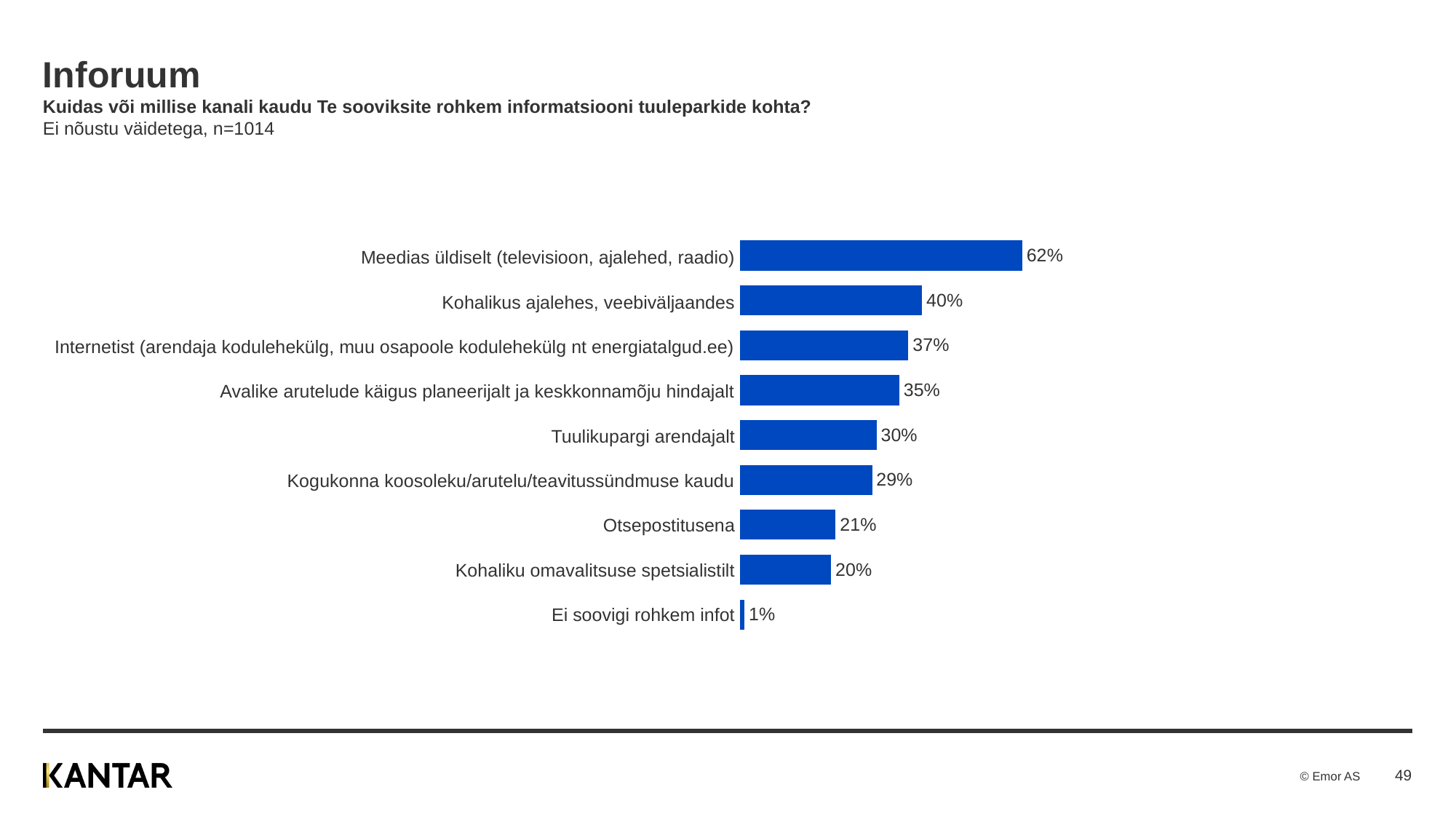

# Inforuum Kuidas või millise kanali kaudu Te sooviksite rohkem informatsiooni tuuleparkide kohta? Ei nõustu väidetega, n=1014

### Chart

| Category | Column2 |
|---|---|
| Meedias üldiselt (televisioon, ajalehed, raadio) | 62.0 |
| Kohalikus ajalehes, veebiväljaandes | 40.0 |
| Internetist (arendaja kodulehekülg, muu osapoole kodulehekülg nt energiatalgud.ee) | 37.0 |
| Avalike arutelude käigus planeerijalt ja keskkonnamõju hindajalt | 35.0 |
| Tuulikupargi arendajalt | 30.0 |
| Kogukonna koosoleku/arutelu/teavitussündmuse kaudu | 29.0 |
| Otsepostitusena | 21.0 |
| Kohaliku omavalitsuse spetsialistilt | 20.0 |
| Ei soovigi rohkem infot | 1.0 |
| Meedias üldiselt (televisioon, ajalehed, raadio) |  |  |
| --- | --- | --- |
| Kohalikus ajalehes, veebiväljaandes |  |  |
| Internetist (arendaja kodulehekülg, muu osapoole kodulehekülg nt energiatalgud.ee) |  |  |
| Avalike arutelude käigus planeerijalt ja keskkonnamõju hindajalt |  |  |
| Tuulikupargi arendajalt |  |  |
| Kogukonna koosoleku/arutelu/teavitussündmuse kaudu |  |  |
| Otsepostitusena |  |  |
| Kohaliku omavalitsuse spetsialistilt |  |  |
| Ei soovigi rohkem infot |  |  |
49